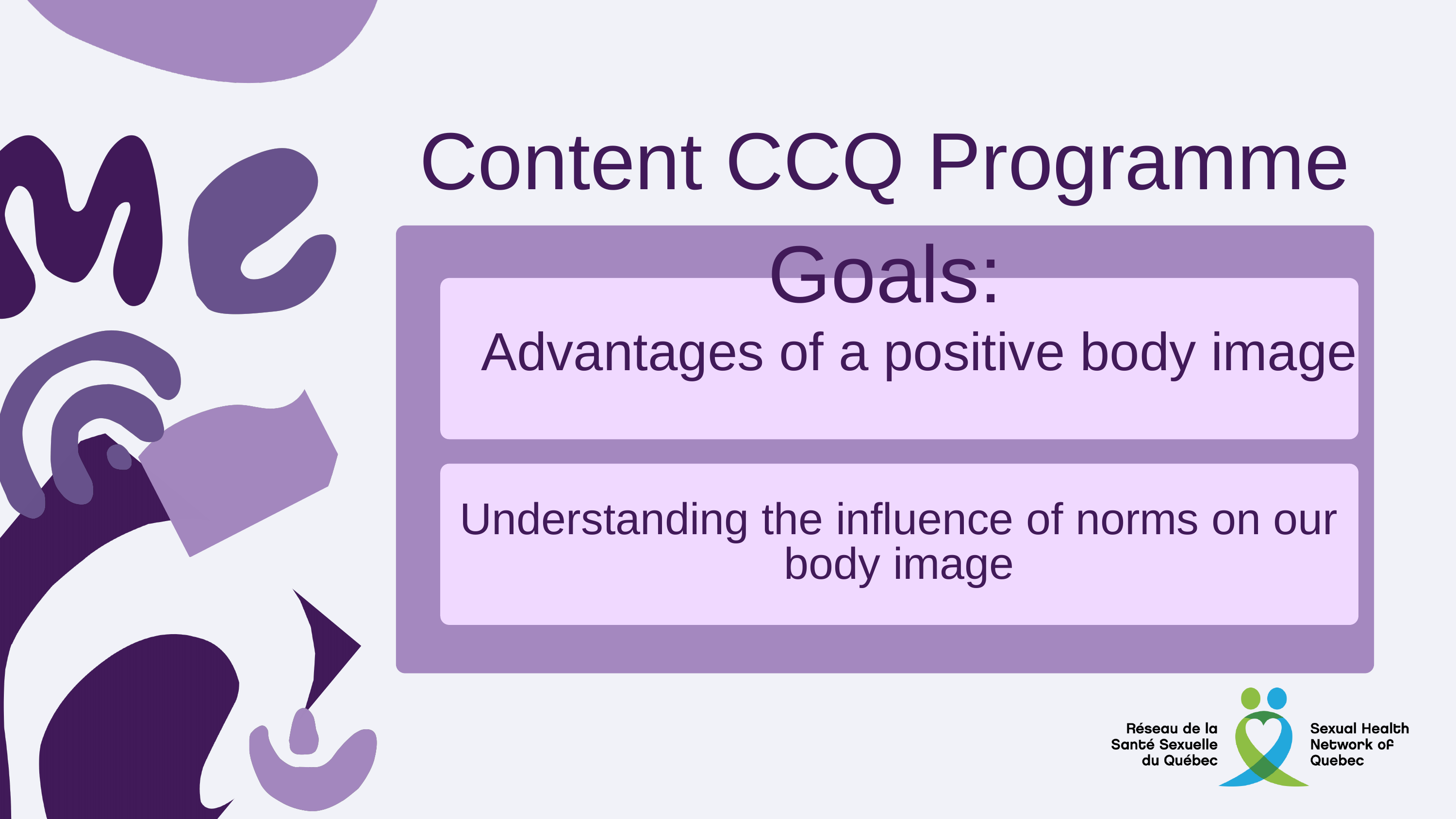

Content CCQ Programme Goals:

Advantages of a positive body image

Understanding the influence of norms on our body image